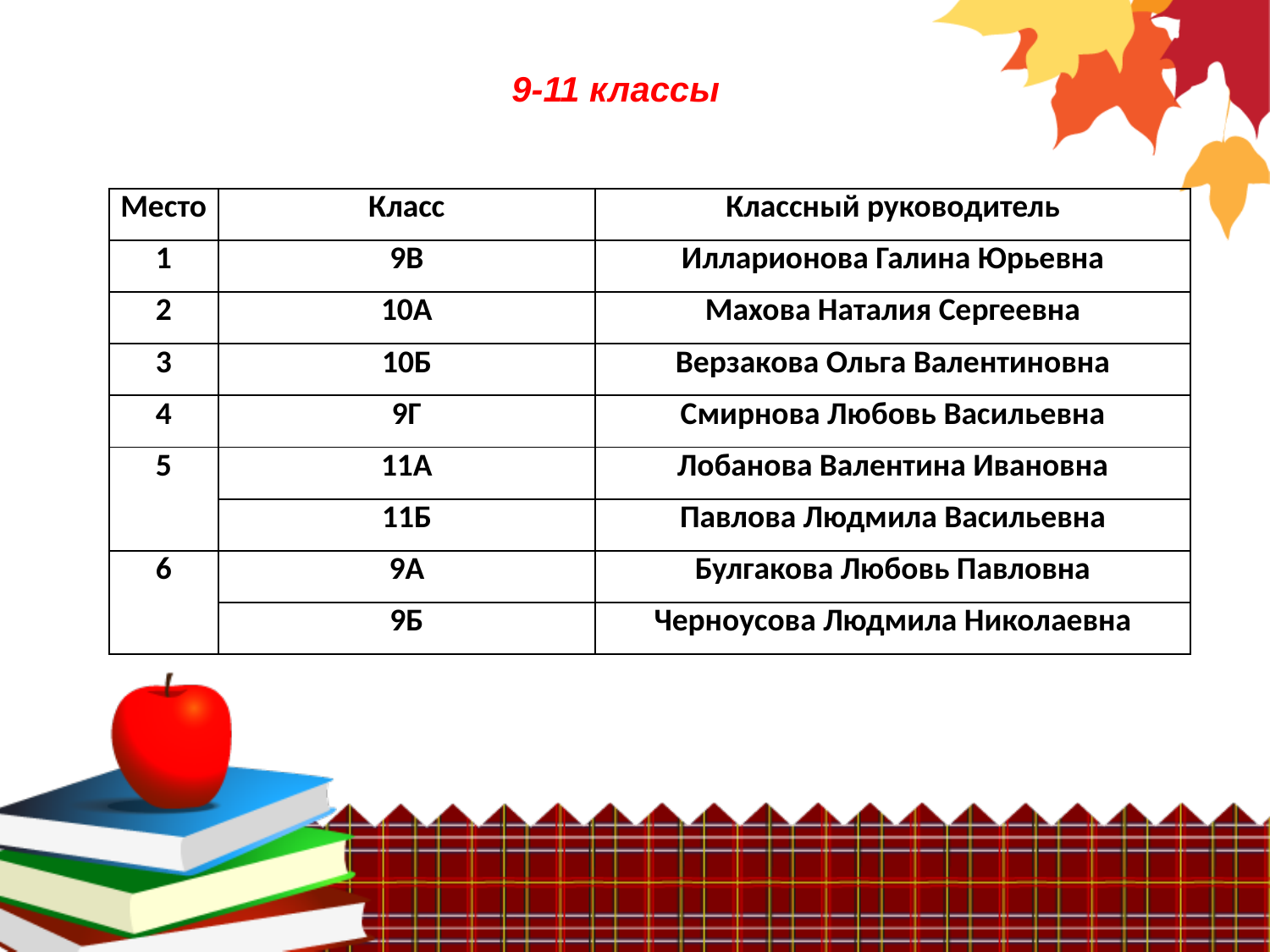

9-11 классы

| Место | Класс | Классный руководитель |
| --- | --- | --- |
| 1 | 9В | Илларионова Галина Юрьевна |
| 2 | 10А | Махова Наталия Сергеевна |
| 3 | 10Б | Верзакова Ольга Валентиновна |
| 4 | 9Г | Смирнова Любовь Васильевна |
| 5 | 11А | Лобанова Валентина Ивановна |
|  | 11Б | Павлова Людмила Васильевна |
| 6 | 9А | Булгакова Любовь Павловна |
|  | 9Б | Черноусова Людмила Николаевна |